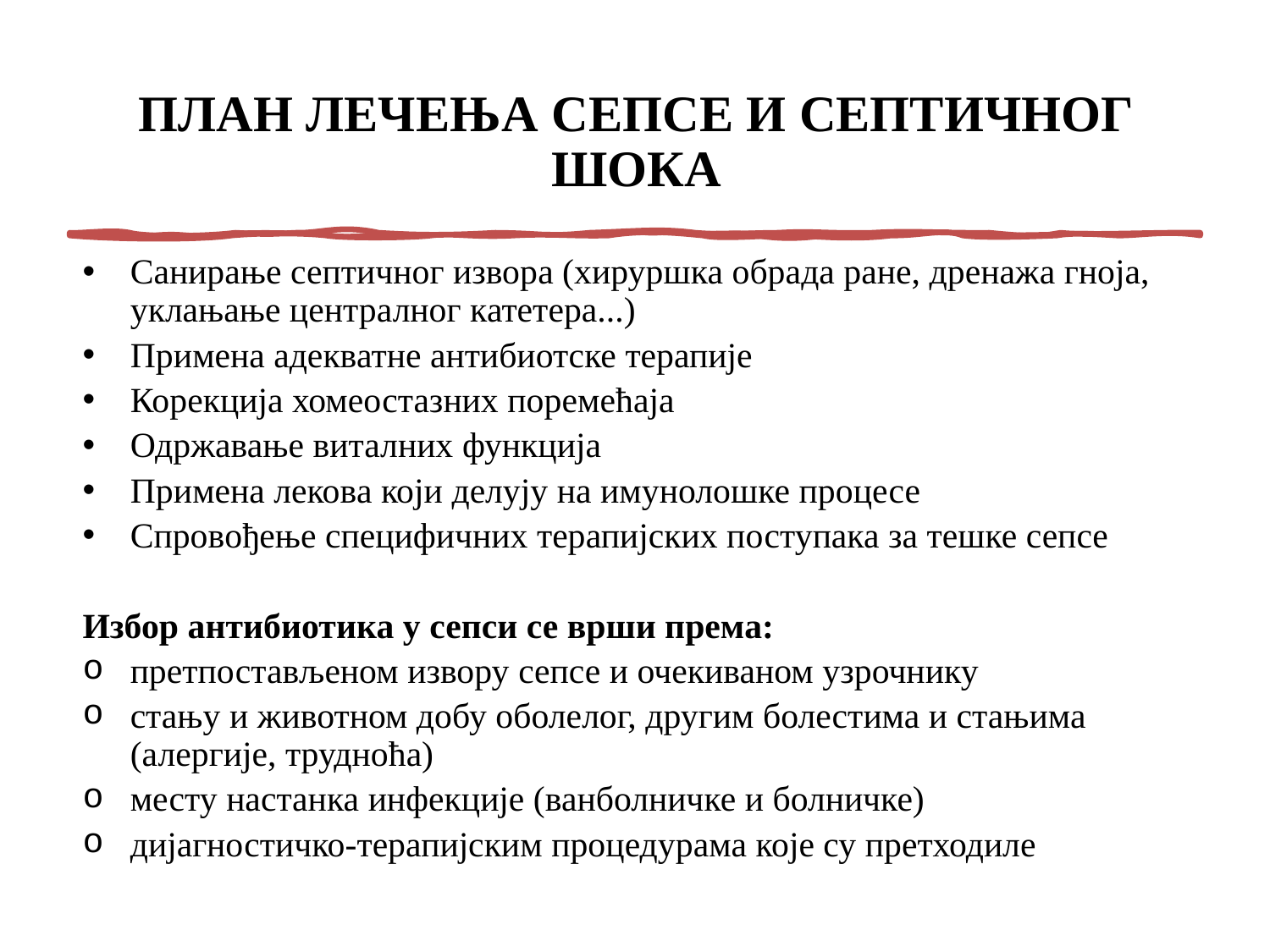

# ПЛАН ЛЕЧЕЊА СЕПСЕ И СЕПТИЧНОГ ШОКА

Санирање септичног извора (хируршка обрада ране, дренажа гноја, уклањање централног катетера...)
Примена адекватне антибиотске терапије
Корекција хомеостазних поремећаја
Одржавање виталних функција
Примена лекова који делују на имунолошке процесе
Спровођење специфичних терапијских поступака за тешке сепсе

Избор антибиотика у сепси се врши према:
претпостављеном извору сепсе и очекиваном узрочнику
стању и животном добу оболелог, другим болестима и стањима (алергије, трудноћа)
месту настанка инфекције (ванболничке и болничке)
дијагностичко-терапијским процедурама које су претходиле